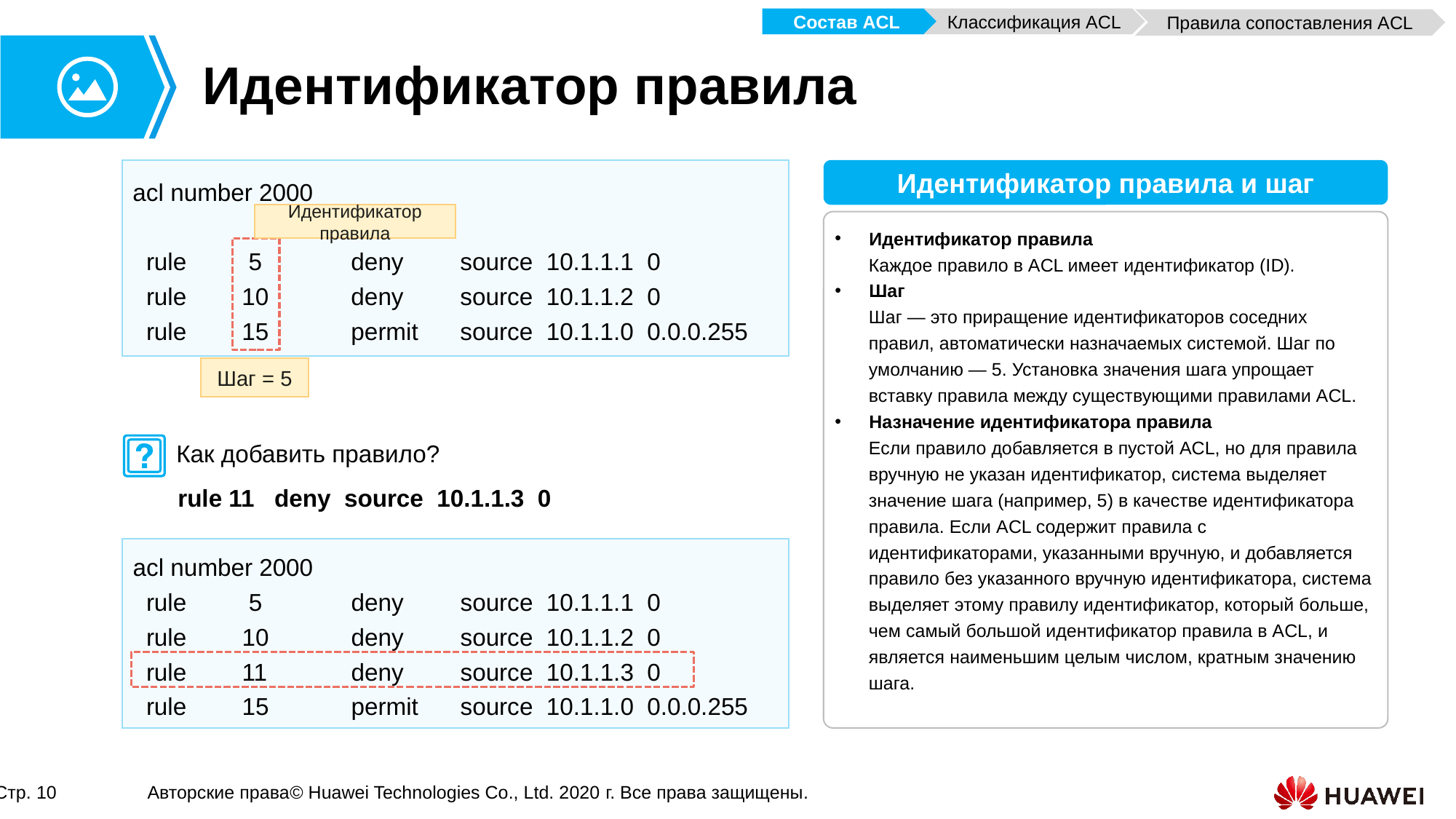

Состав ACL
Классификация ACL
Правила сопоставления ACL
# Идентификатор правила
acl number 2000

  rule	 5	deny	source  10.1.1.1  0
  rule	10	deny	source  10.1.1.2  0
  rule	15	permit	source  10.1.1.0  0.0.0.255
Идентификатор правила и шаг
Идентификатор правила
Идентификатор правила
Каждое правило в ACL имеет идентификатор (ID).
Шаг
Шаг — это приращение идентификаторов соседних правил, автоматически назначаемых системой. Шаг по умолчанию — 5. Установка значения шага упрощает вставку правила между существующими правилами ACL.
Назначение идентификатора правила
Если правило добавляется в пустой ACL, но для правила вручную не указан идентификатор, система выделяет значение шага (например, 5) в качестве идентификатора правила. Если ACL содержит правила с идентификаторами, указанными вручную, и добавляется правило без указанного вручную идентификатора, система выделяет этому правилу идентификатор, который больше, чем самый большой идентификатор правила в ACL, и является наименьшим целым числом, кратным значению шага.

Шаг = 5
Как добавить правило?

rule 11   deny  source  10.1.1.3  0
acl number 2000
  rule	 5	deny	source  10.1.1.1  0
  rule	10	deny	source  10.1.1.2  0
  rule	11	deny	source  10.1.1.3  0
  rule	15	permit	source  10.1.1.0  0.0.0.255